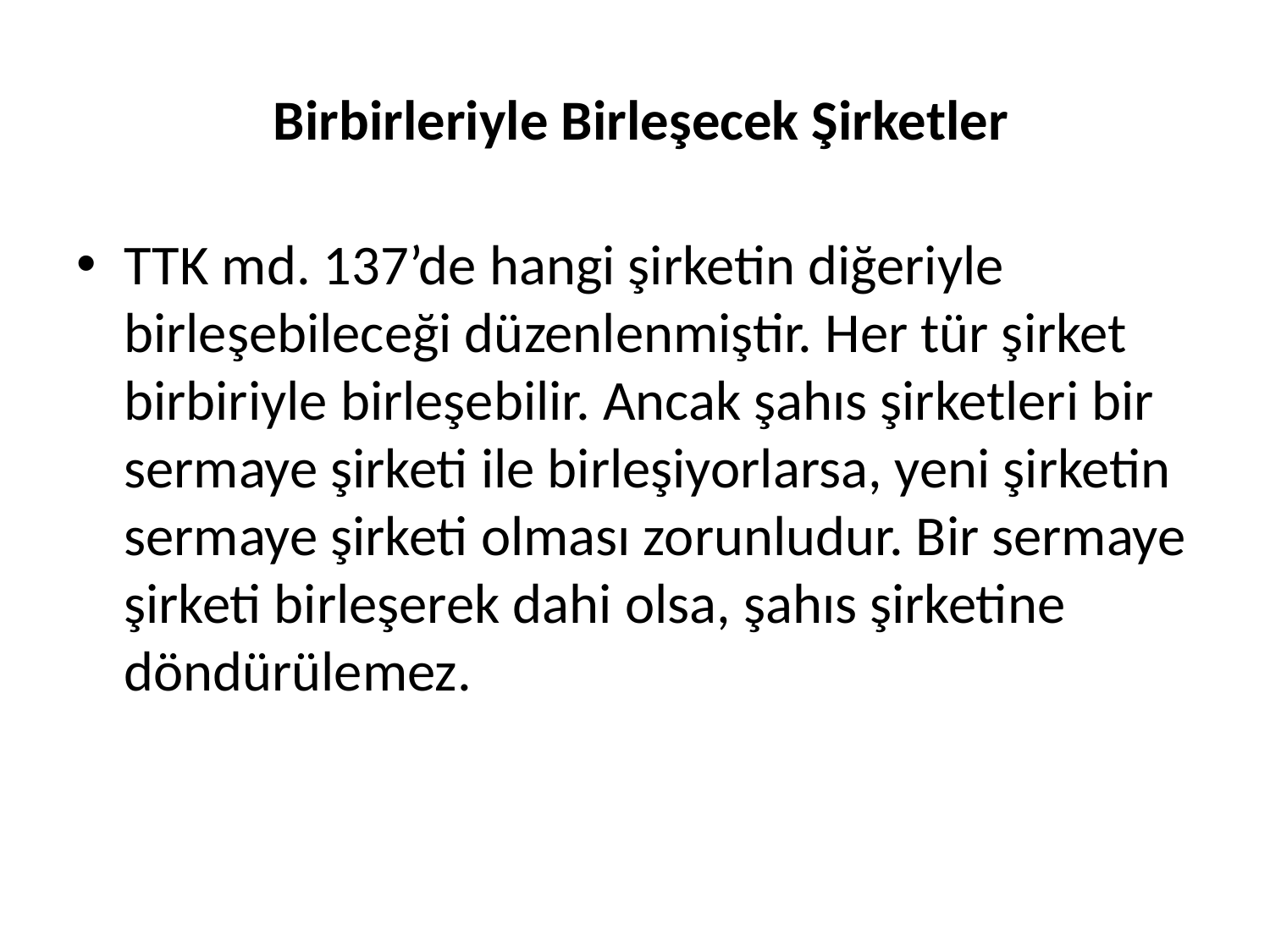

# Birbirleriyle Birleşecek Şirketler
TTK md. 137’de hangi şirketin diğeriyle birleşebileceği düzenlenmiştir. Her tür şirket birbiriyle birleşebilir. Ancak şahıs şirketleri bir sermaye şirketi ile birleşiyorlarsa, yeni şirketin sermaye şirketi olması zorunludur. Bir sermaye şirketi birleşerek dahi olsa, şahıs şirketine döndürülemez.